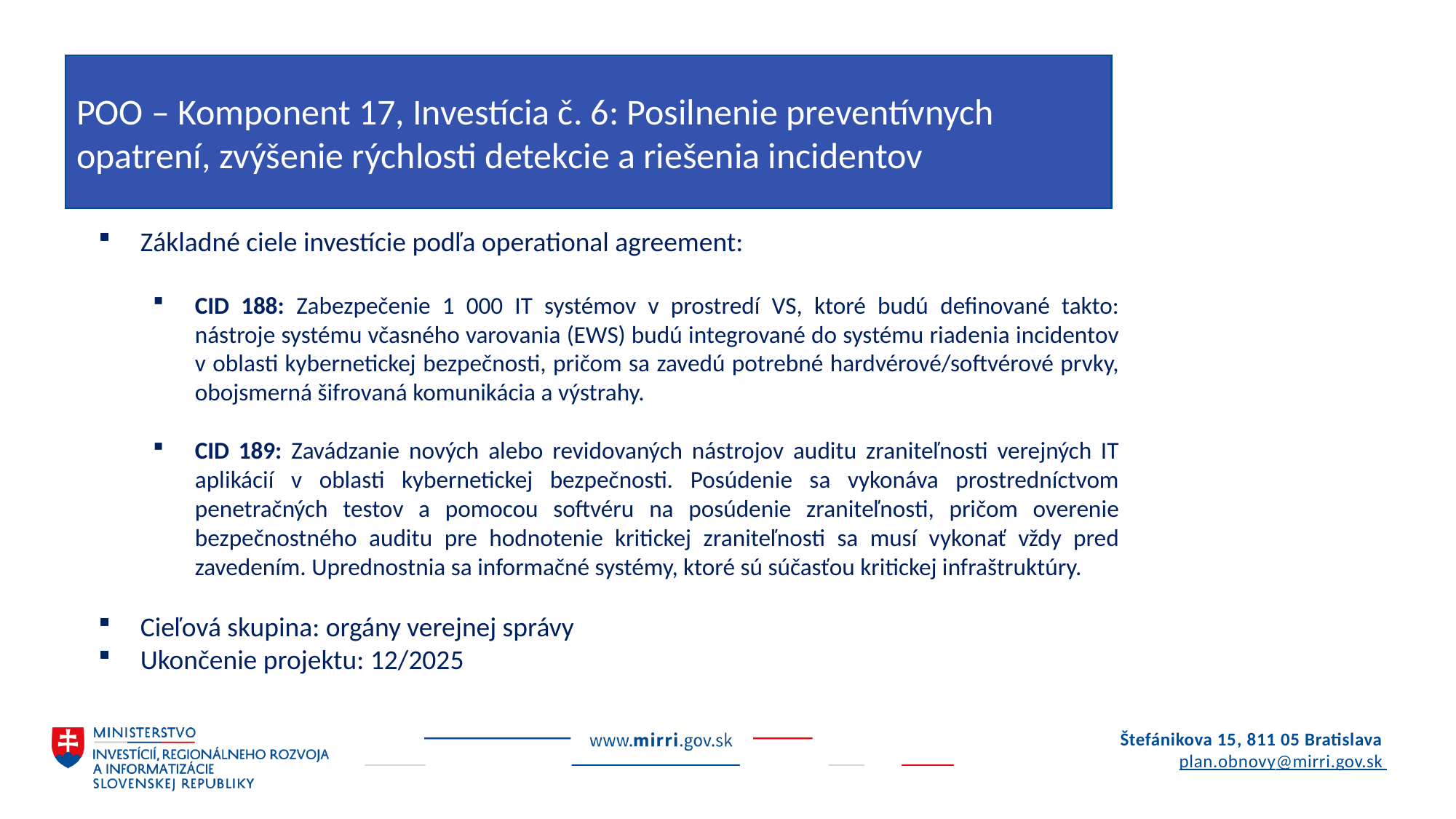

POO – Komponent 17, Investícia č. 6: Posilnenie preventívnych opatrení, zvýšenie rýchlosti detekcie a riešenia incidentov
Základné ciele investície podľa operational agreement:

CID 188: Zabezpečenie 1 000 IT systémov v prostredí VS, ktoré budú definované takto: nástroje systému včasného varovania (EWS) budú integrované do systému riadenia incidentov v oblasti kybernetickej bezpečnosti, pričom sa zavedú potrebné hardvérové/softvérové prvky, obojsmerná šifrovaná komunikácia a výstrahy.

CID 189: Zavádzanie nových alebo revidovaných nástrojov auditu zraniteľnosti verejných IT aplikácií v oblasti kybernetickej bezpečnosti. Posúdenie sa vykonáva prostredníctvom penetračných testov a pomocou softvéru na posúdenie zraniteľnosti, pričom overenie bezpečnostného auditu pre hodnotenie kritickej zraniteľnosti sa musí vykonať vždy pred zavedením. Uprednostnia sa informačné systémy, ktoré sú súčasťou kritickej infraštruktúry.

Cieľová skupina: orgány verejnej správy
Ukončenie projektu: 12/2025